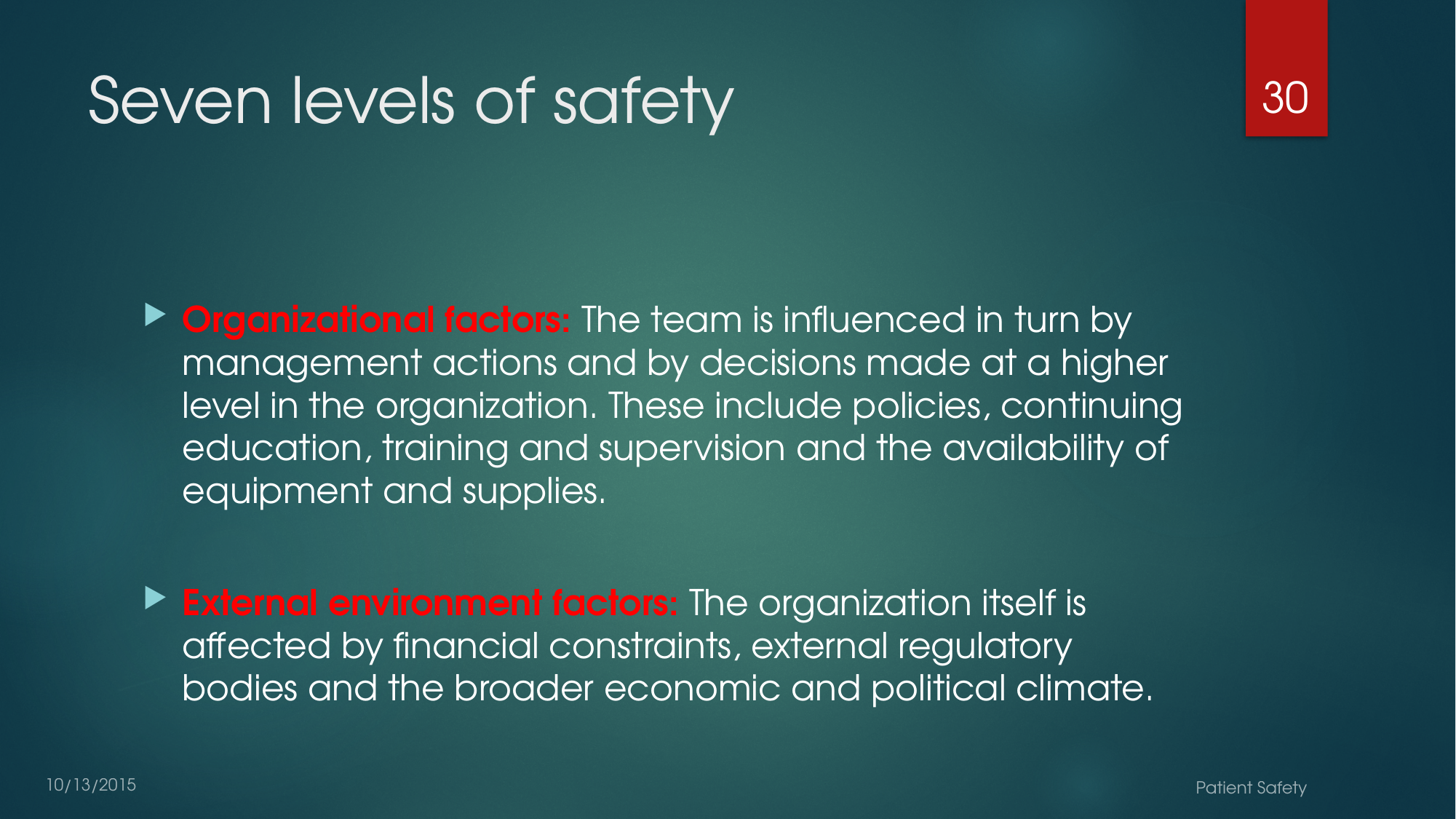

30
# Seven levels of safety

Organizational factors: The team is influenced in turn by management actions and by decisions made at a higher level in the organization. These include policies, continuing education, training and supervision and the availability of equipment and supplies.

External environment factors: The organization itself is affected by financial constraints, external regulatory bodies and the broader economic and political climate.
10/13/2015
Patient Safety